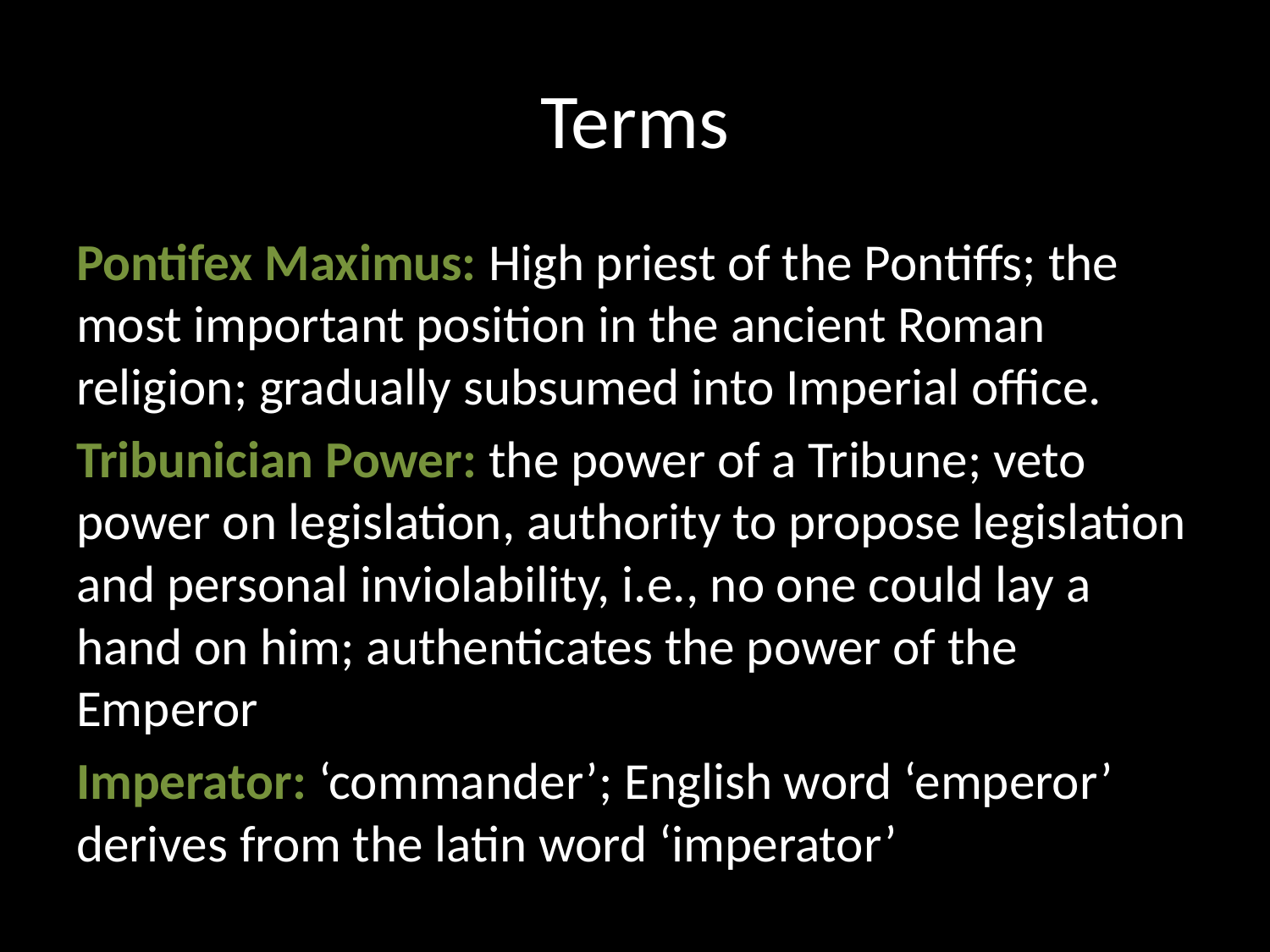

# Terms
Pontifex Maximus: High priest of the Pontiffs; the most important position in the ancient Roman religion; gradually subsumed into Imperial office.
Tribunician Power: the power of a Tribune; veto power on legislation, authority to propose legislation and personal inviolability, i.e., no one could lay a hand on him; authenticates the power of the Emperor
Imperator: ‘commander’; English word ‘emperor’ derives from the latin word ‘imperator’